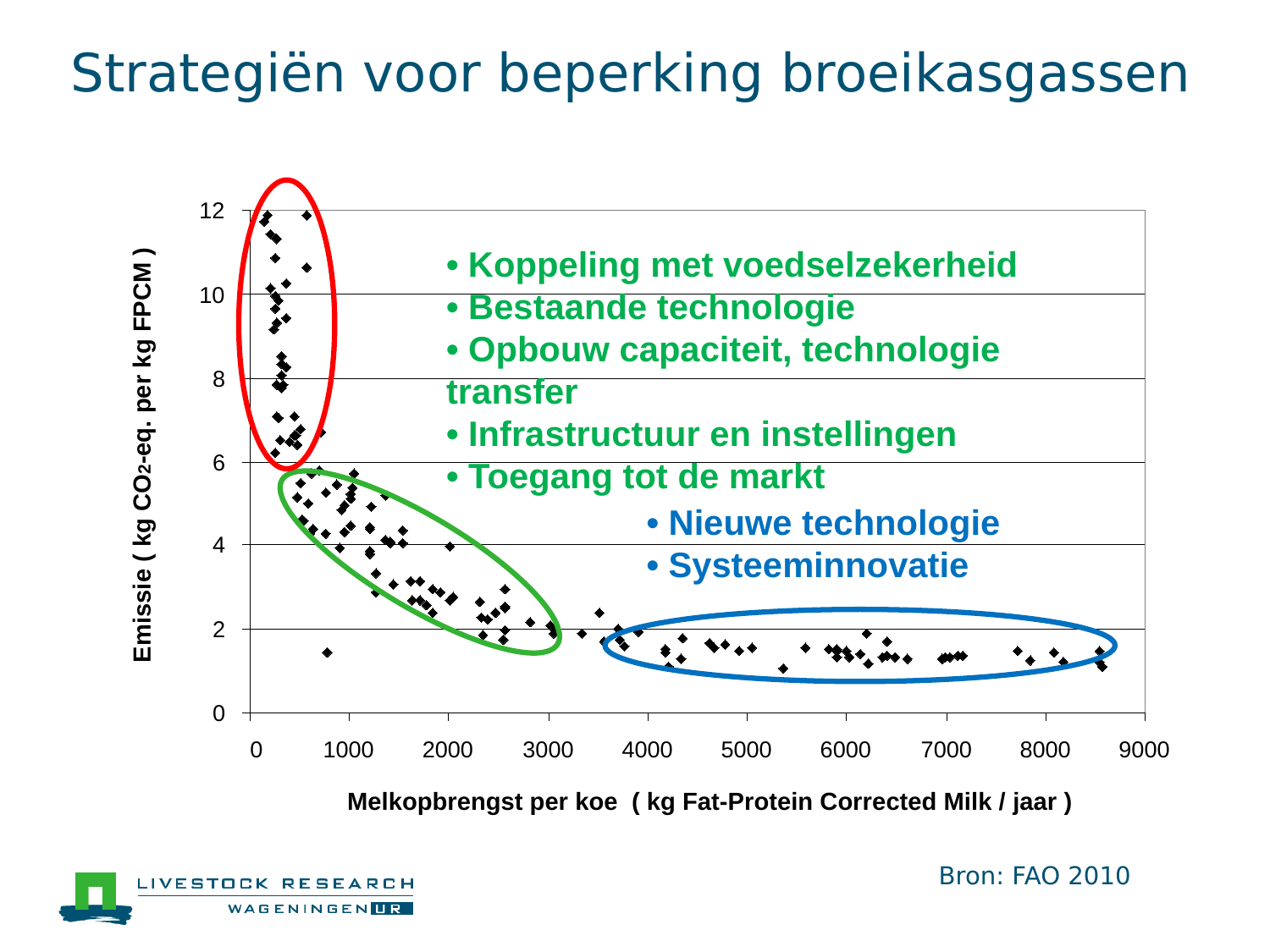

# Strategiën voor beperking broeikasgassen

12

10

8

Emissie ( kg CO2-eq. per kg FPCM )

6

4

2

0

0
1000
2000
3000
4000
5000
6000
7000
8000
9000
• Koppeling met voedselzekerheid
• Bestaande technologie
• Opbouw capaciteit, technologie transfer
• Infrastructuur en instellingen
• Toegang tot de markt

• Nieuwe technologie
• Systeeminnovatie

Melkopbrengst per koe  ( kg Fat-Protein Corrected Milk / jaar )
Bron: FAO 2010